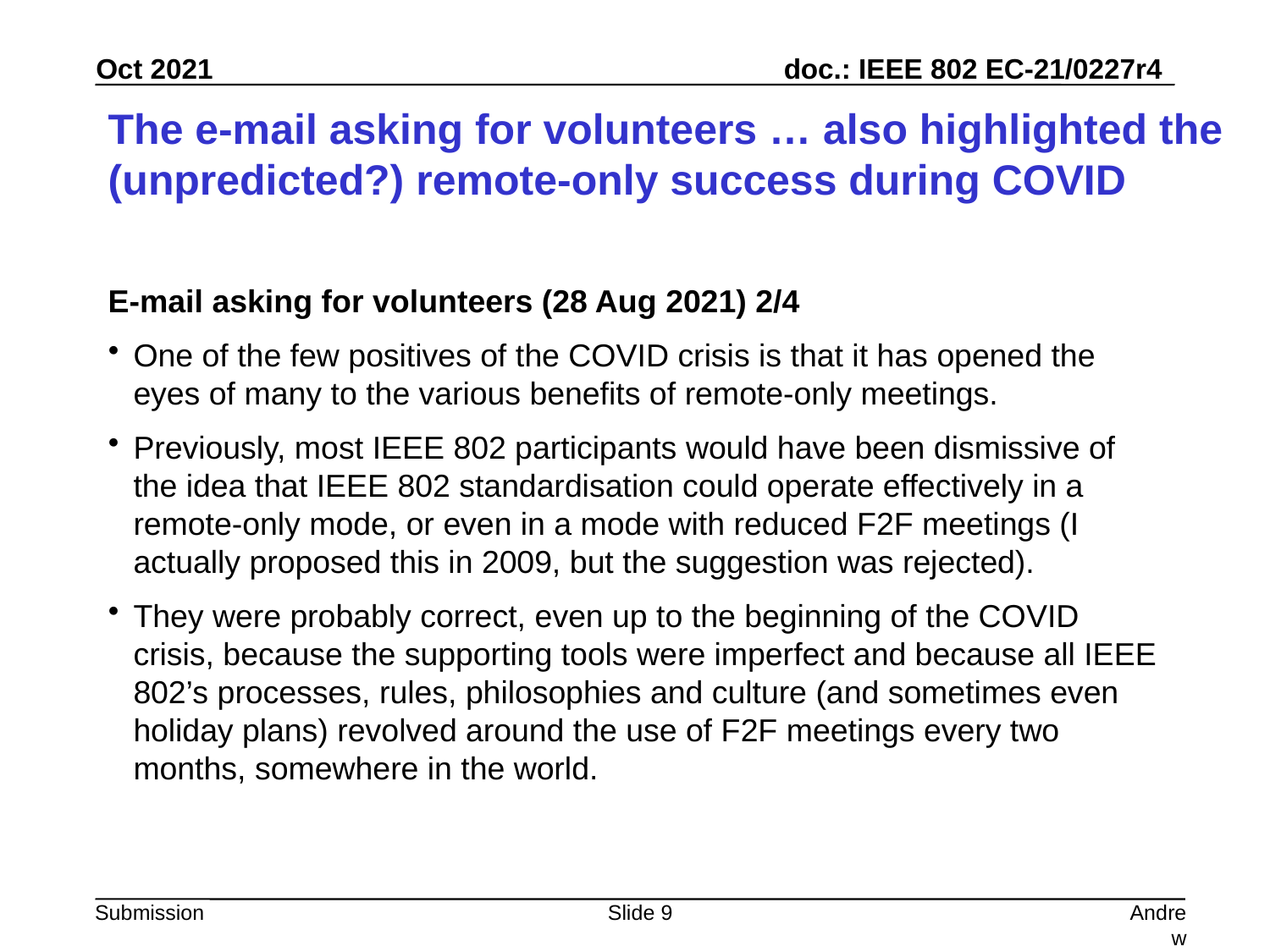

# The e-mail asking for volunteers … also highlighted the (unpredicted?) remote-only success during COVID
E-mail asking for volunteers (28 Aug 2021) 2/4
One of the few positives of the COVID crisis is that it has opened the eyes of many to the various benefits of remote-only meetings.
Previously, most IEEE 802 participants would have been dismissive of the idea that IEEE 802 standardisation could operate effectively in a remote-only mode, or even in a mode with reduced F2F meetings (I actually proposed this in 2009, but the suggestion was rejected).
They were probably correct, even up to the beginning of the COVID crisis, because the supporting tools were imperfect and because all IEEE 802’s processes, rules, philosophies and culture (and sometimes even holiday plans) revolved around the use of F2F meetings every two months, somewhere in the world.

Slide 9
Andrew Myles, Cisco